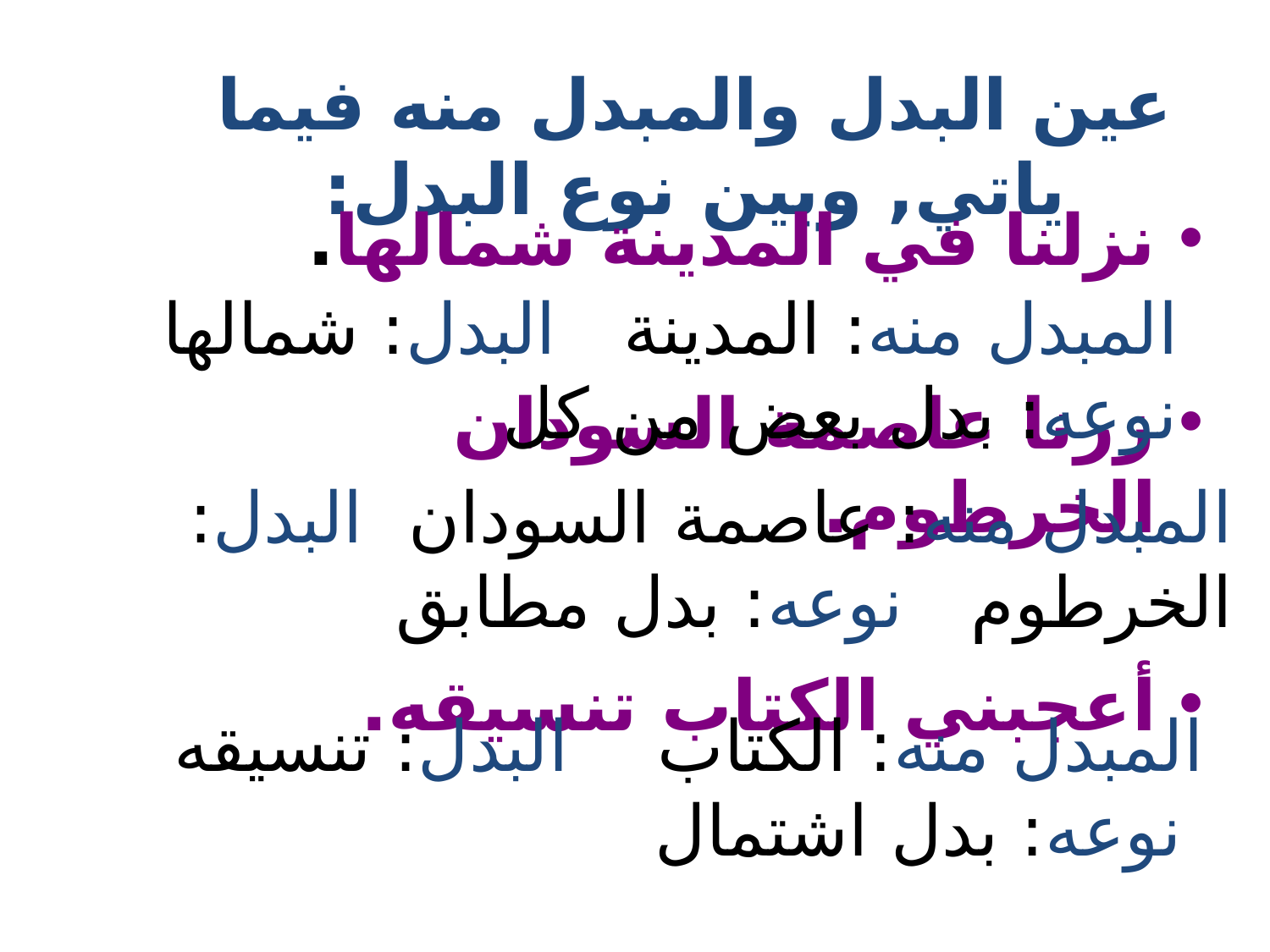

عين البدل والمبدل منه فيما ياتي, وبين نوع البدل:
نزلنا في المدينة شمالها.
زرنا عاصمة السودان الخرطوم.

أعجبني الكتاب تنسيقه.
المبدل منه: المدينة   البدل: شمالها   نوعه: بدل بعض من كل
المبدل منه: عاصمة السودان  البدل: الخرطوم   نوعه: بدل مطابق
المبدل منه: الكتاب    البدل: تنسيقه    نوعه: بدل اشتمال